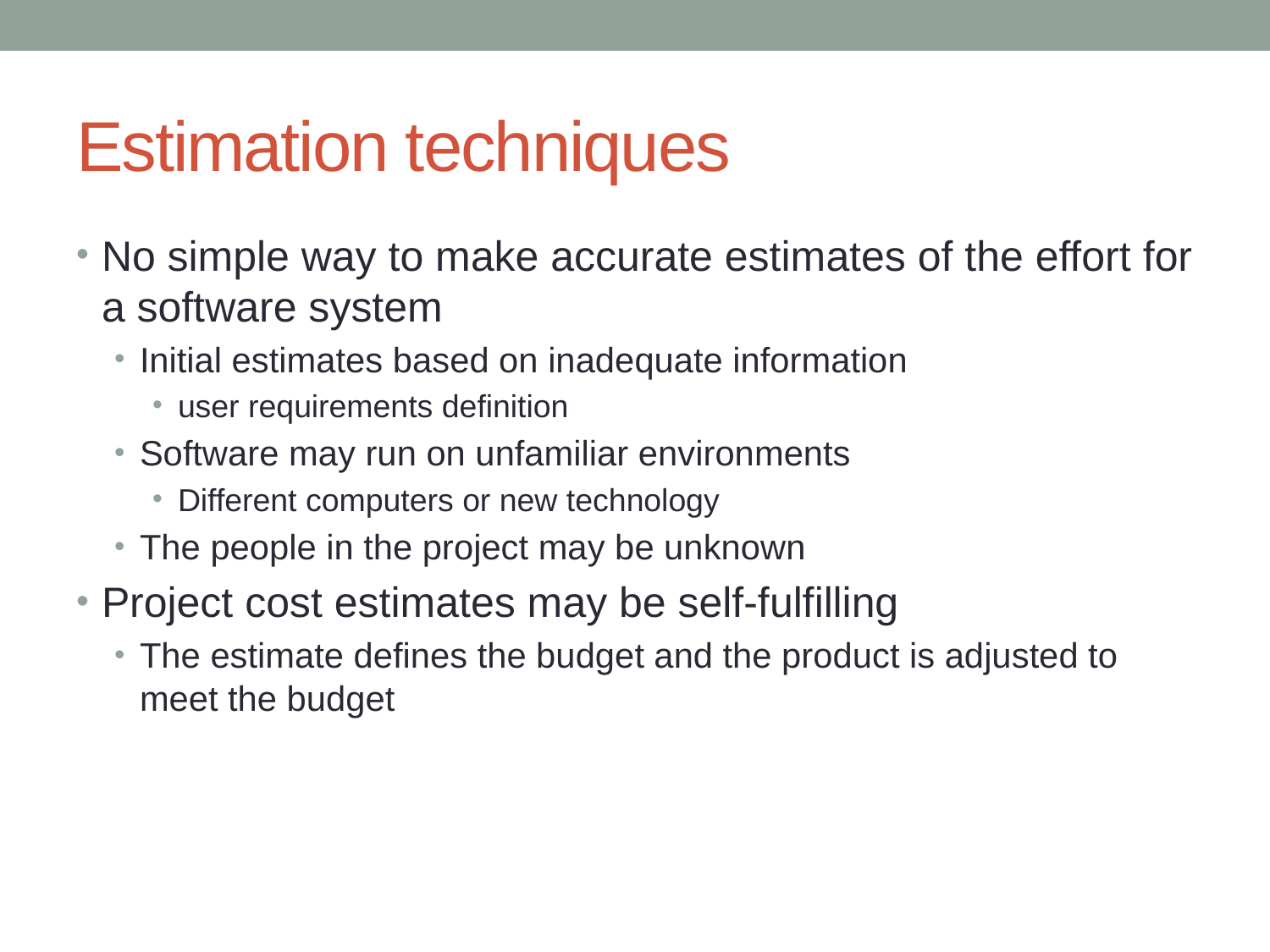

# Estimation techniques
No simple way to make accurate estimates of the effort for a software system
Initial estimates based on inadequate information
user requirements definition
Software may run on unfamiliar environments
Different computers or new technology
The people in the project may be unknown
Project cost estimates may be self-fulfilling
The estimate defines the budget and the product is adjusted to meet the budget